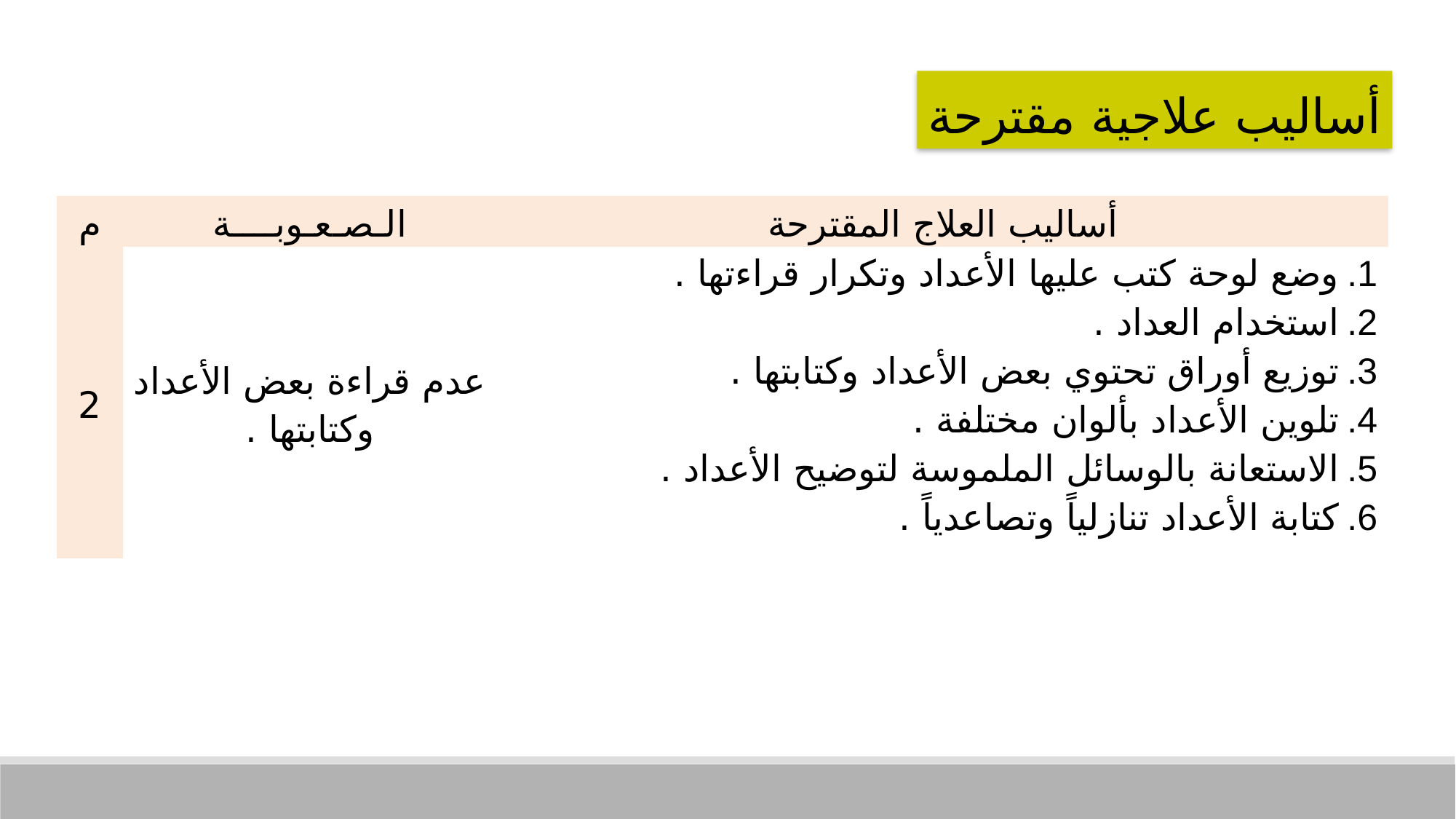

أساليب علاجية مقترحة
| م | الـصـعـوبــــة | أساليب العلاج المقترحة |
| --- | --- | --- |
| 2 | عدم قراءة بعض الأعداد وكتابتها . | وضع لوحة كتب عليها الأعداد وتكرار قراءتها . استخدام العداد . توزيع أوراق تحتوي بعض الأعداد وكتابتها . تلوين الأعداد بألوان مختلفة . الاستعانة بالوسائل الملموسة لتوضيح الأعداد . كتابة الأعداد تنازلياً وتصاعدياً . |